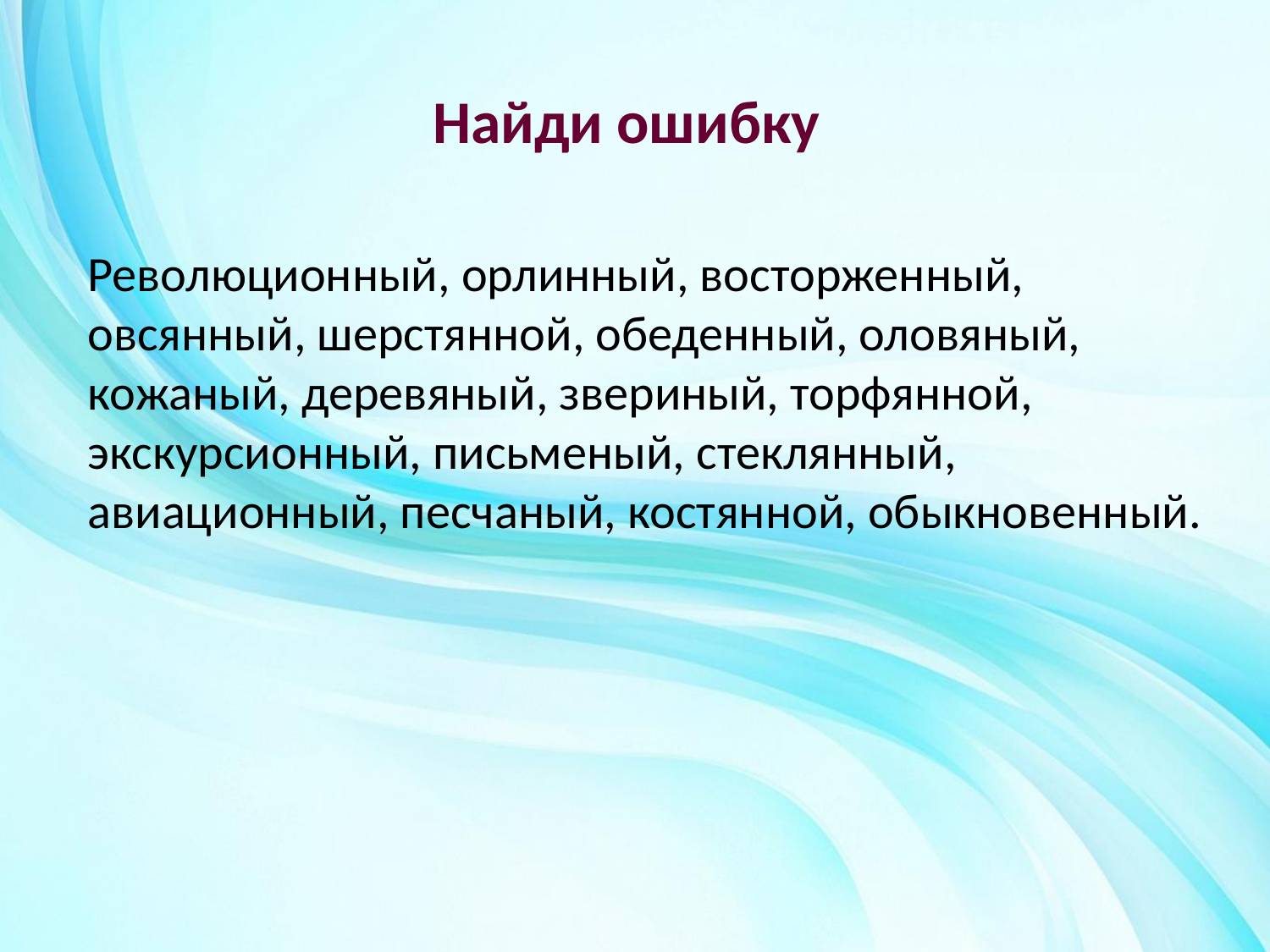

# Найди ошибку
Революционный, орлинный, восторженный, овсянный, шерстянной, обеденный, оловяный, кожаный, деревяный, звериный, торфянной, экскурсионный, письменый, стеклянный, авиационный, песчаный, костянной, обыкновенный.